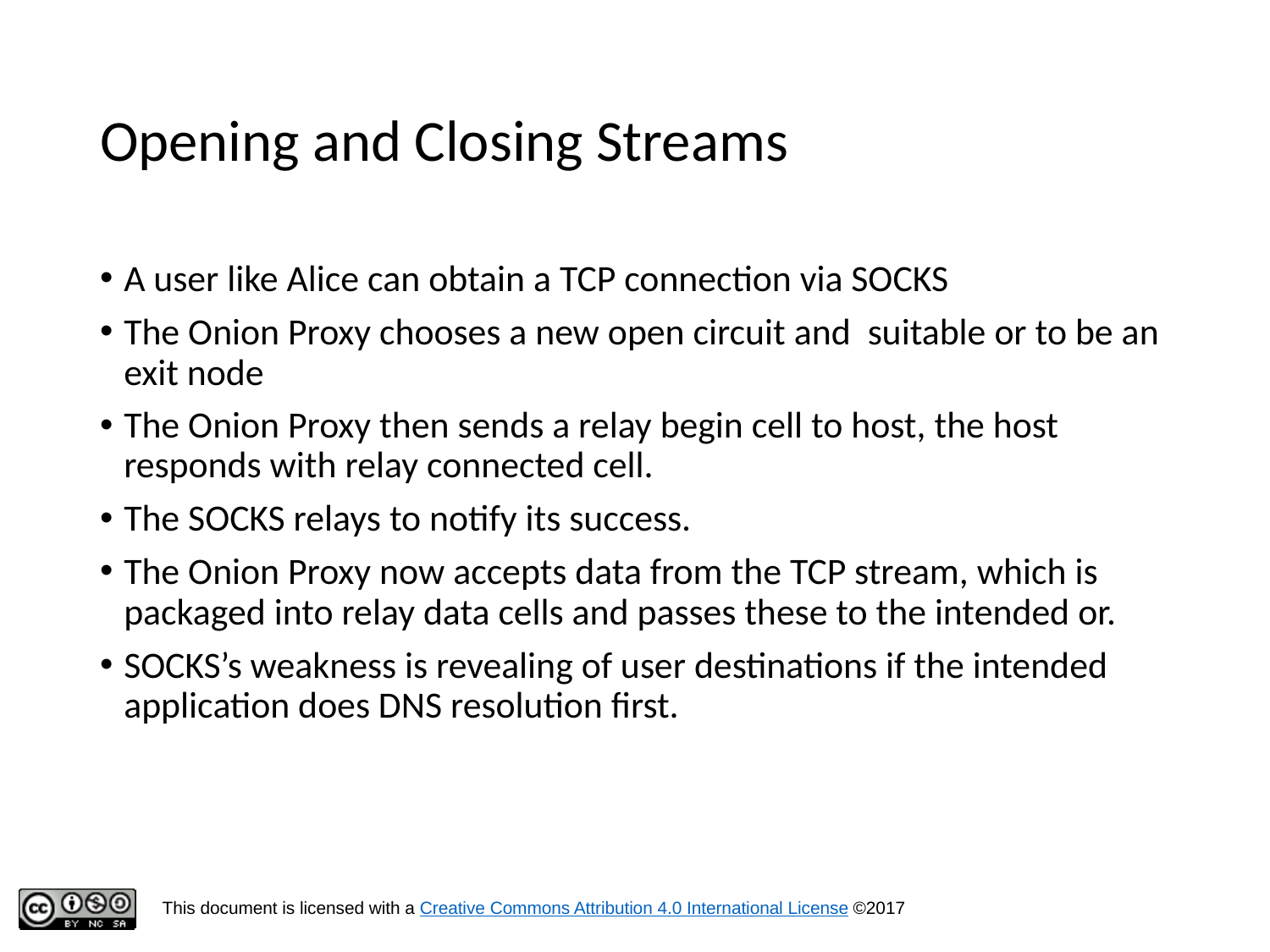

# Opening and Closing Streams
A user like Alice can obtain a TCP connection via SOCKS
The Onion Proxy chooses a new open circuit and  suitable or to be an exit node
The Onion Proxy then sends a relay begin cell to host, the host responds with relay connected cell.
The SOCKS relays to notify its success.
The Onion Proxy now accepts data from the TCP stream, which is packaged into relay data cells and passes these to the intended or.
SOCKS’s weakness is revealing of user destinations if the intended application does DNS resolution first.